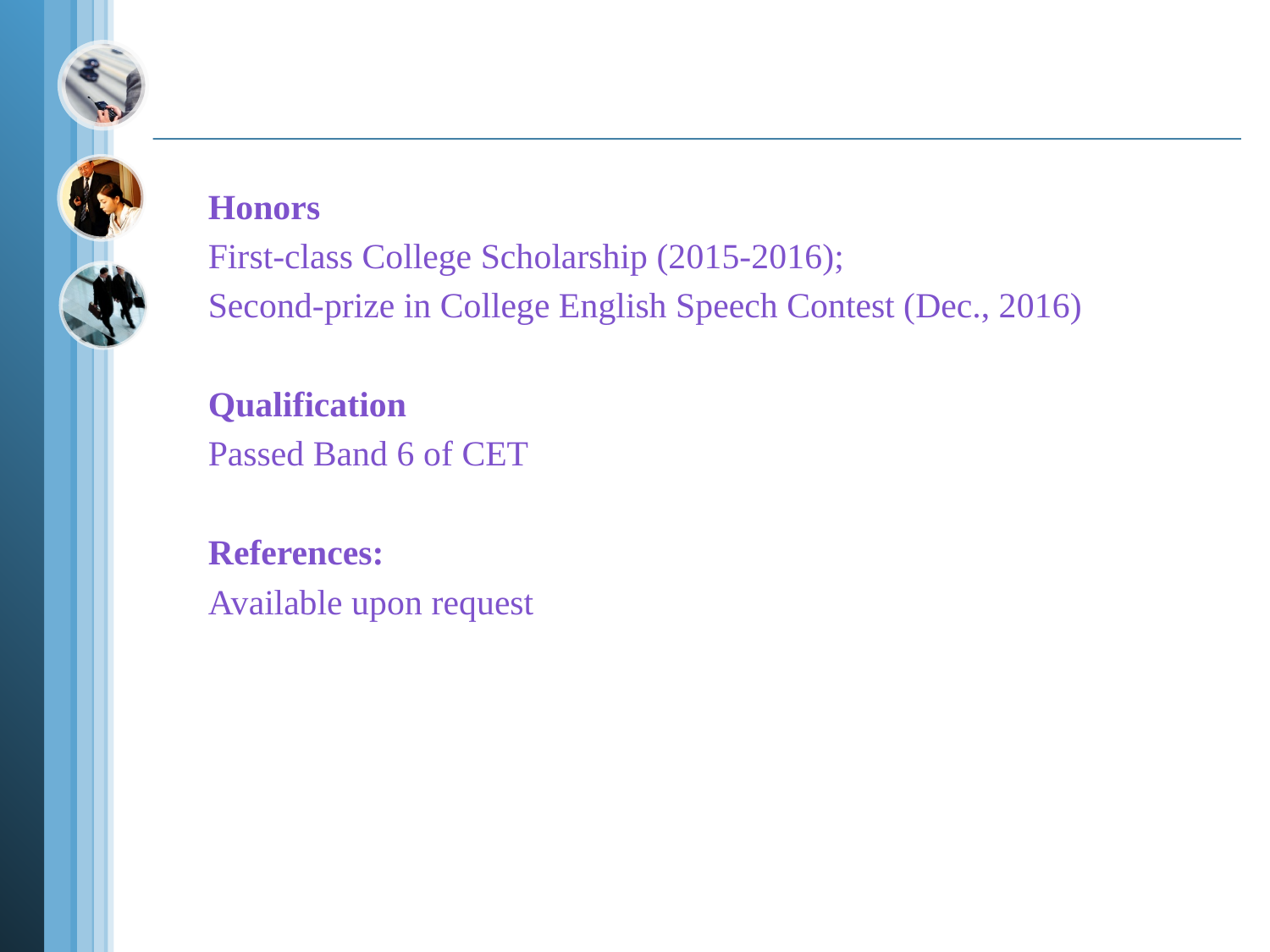

Honors
First-class College Scholarship (2015-2016);
Second-prize in College English Speech Contest (Dec., 2016)

Qualification
Passed Band 6 of CET

References:
Available upon request